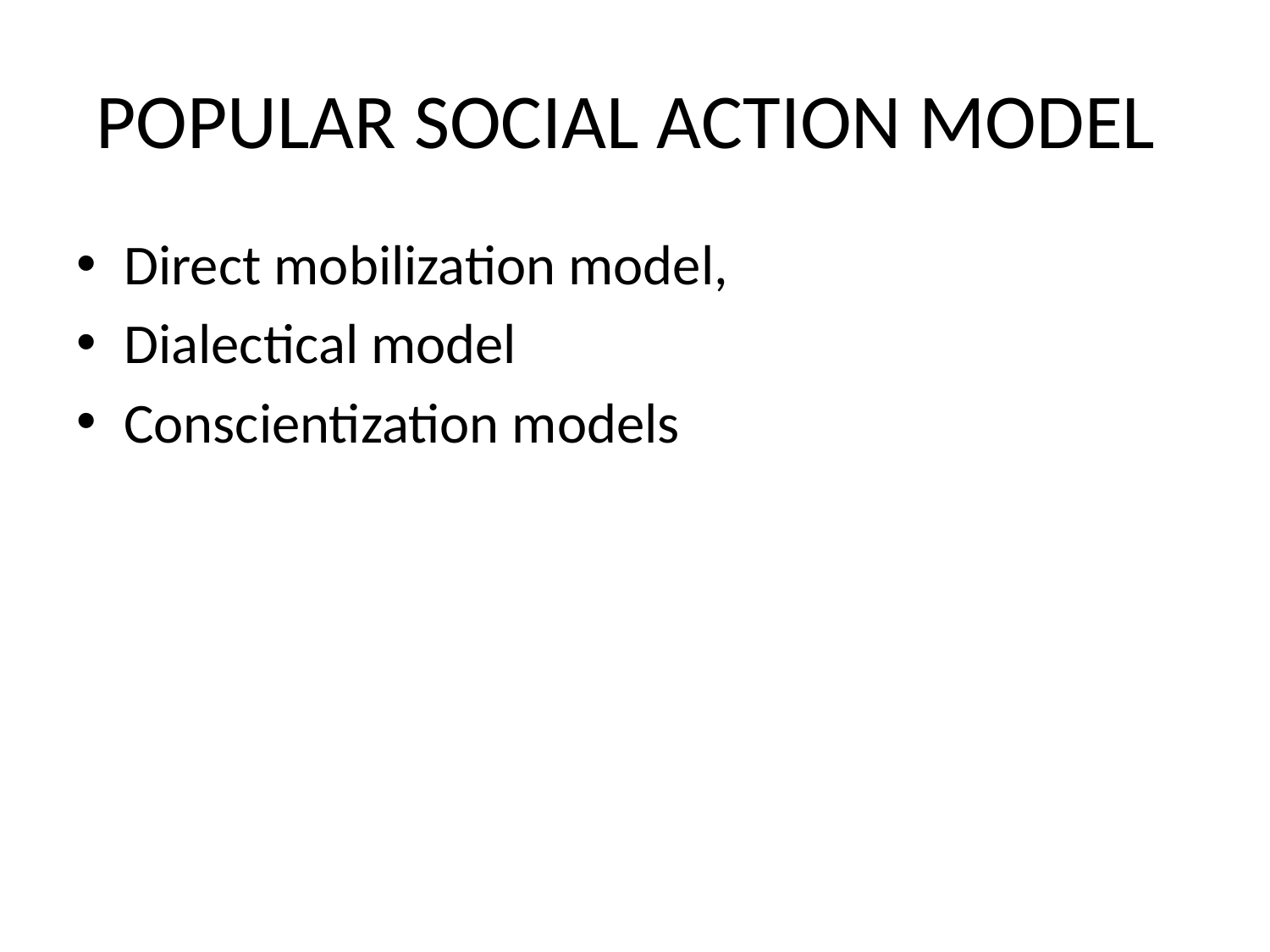

# POPULAR SOCIAL ACTION MODEL
Direct mobilization model,
Dialectical model
Conscientization models